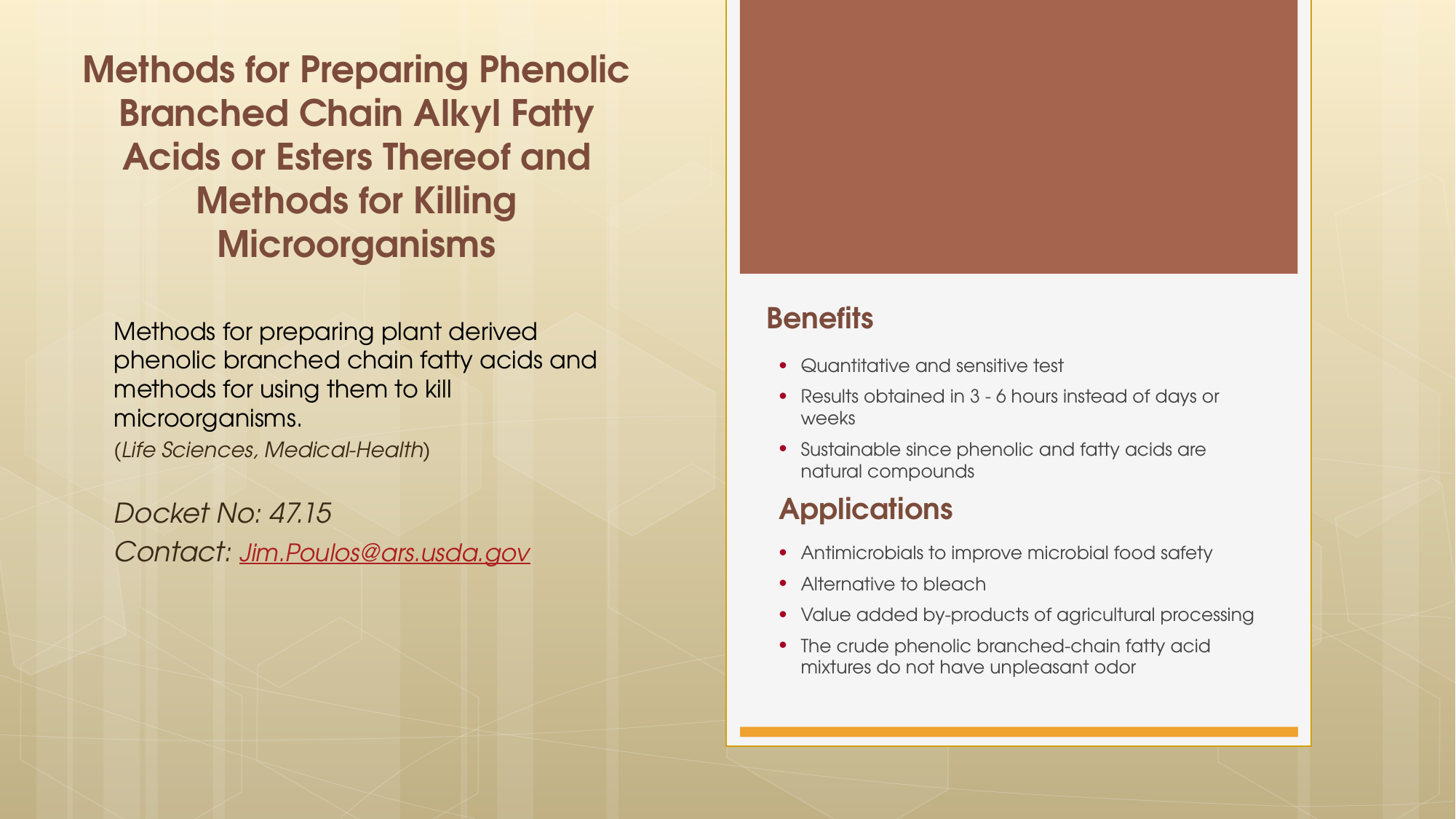

# Methods for Preparing Phenolic Branched Chain Alkyl Fatty Acids or Esters Thereof and Methods for Killing Microorganisms
Benefits

Quantitative and sensitive test
Results obtained in 3 - 6 hours instead of days or weeks
Sustainable since phenolic and fatty acids are natural compounds
Applications

Antimicrobials to improve microbial food safety
Alternative to bleach
Value added by-products of agricultural processing
The crude phenolic branched-chain fatty acid mixtures do not have unpleasant odor
Methods for preparing plant derived phenolic branched chain fatty acids and methods for using them to kill microorganisms.
(Life Sciences, Medical-Health)
Docket No: 47.15
Contact: Jim.Poulos@ars.usda.gov